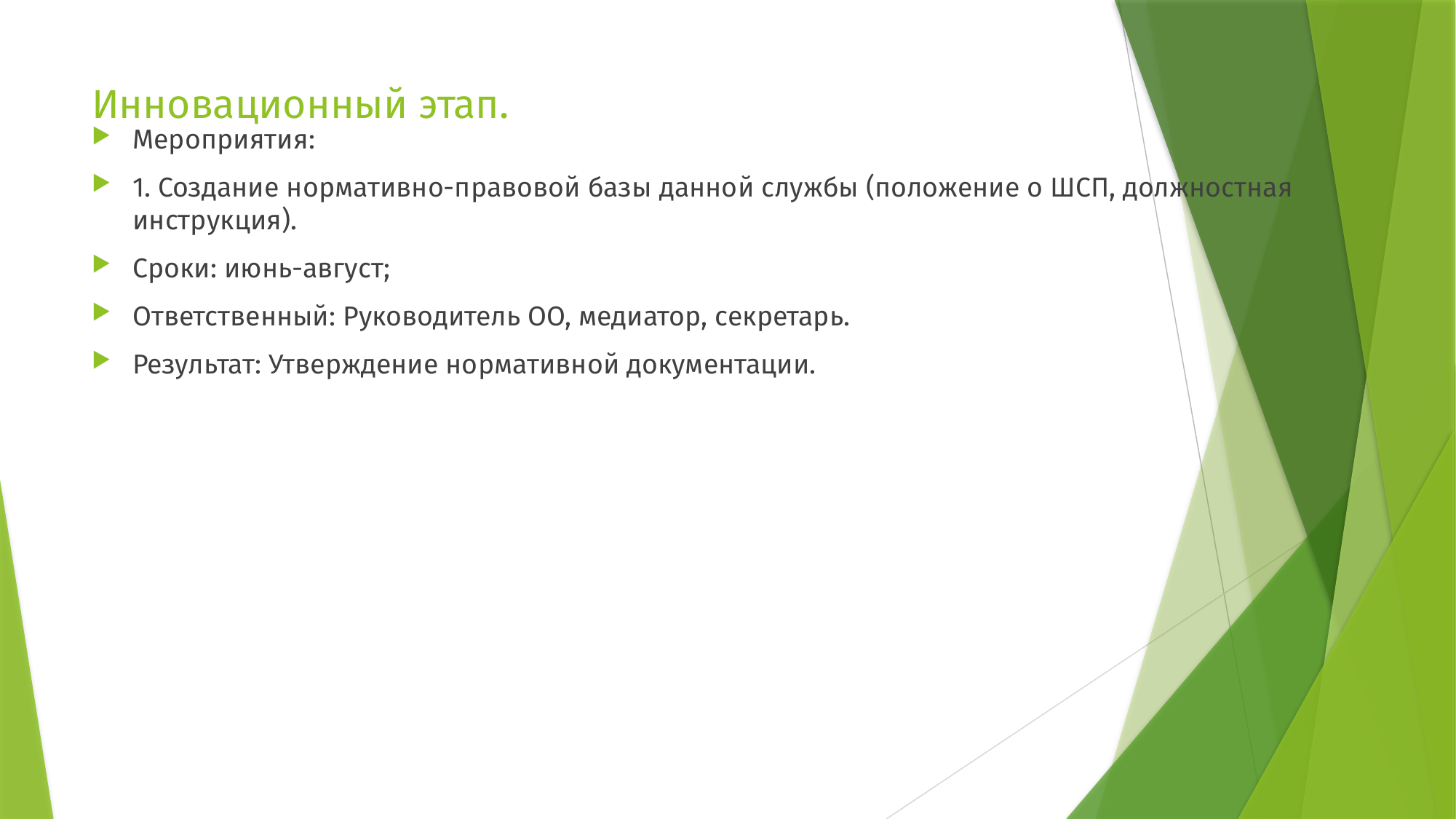

# Инновационный этап.
Мероприятия:
1. Создание нормативно-правовой базы данной службы (положение о ШСП, должностная инструкция).
Сроки: июнь-август;
Ответственный: Руководитель ОО, медиатор, секретарь.
Результат: Утверждение нормативной документации.